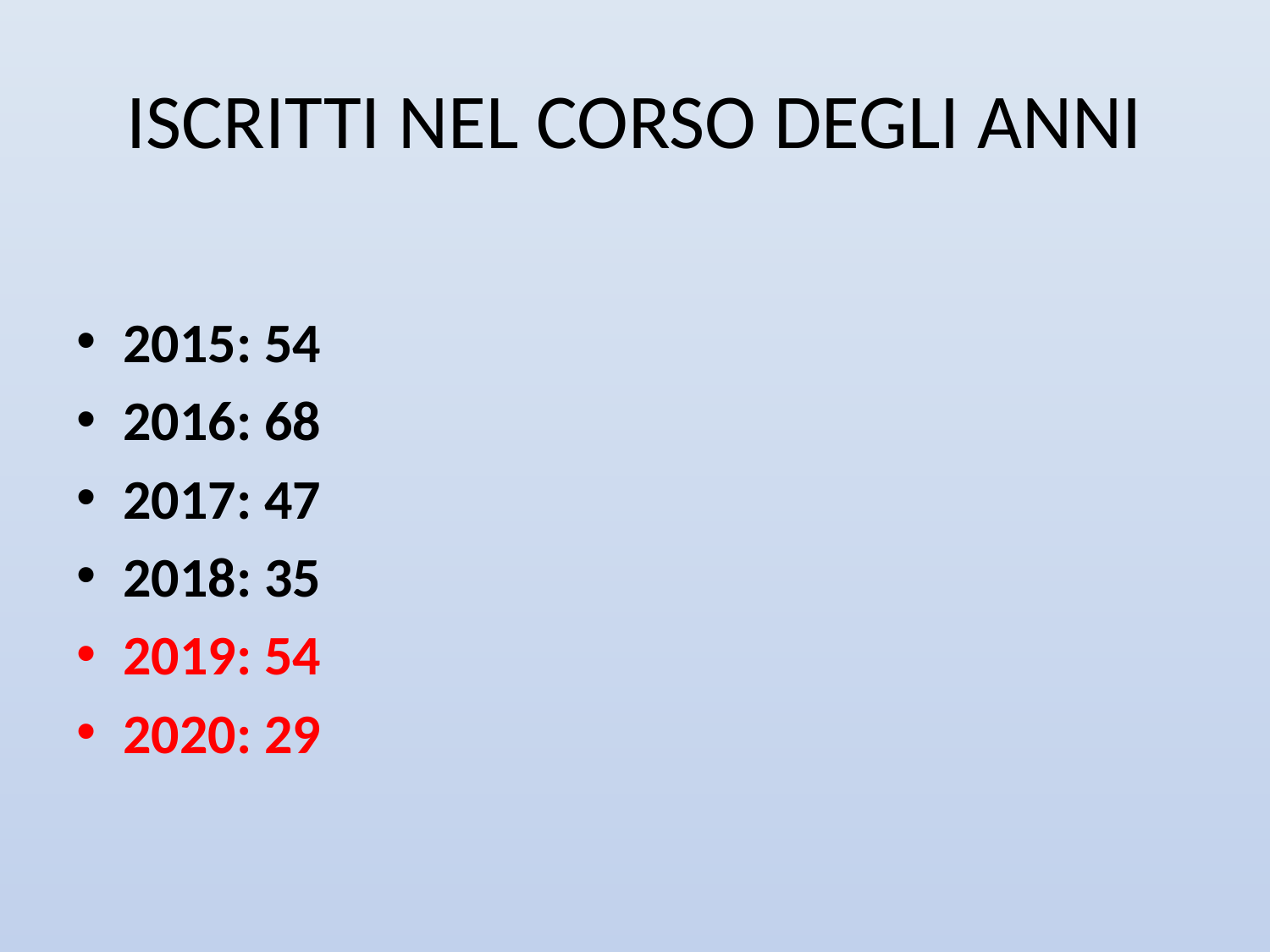

# ISCRITTI NEL CORSO DEGLI ANNI

2015: 54
2016: 68
2017: 47
2018: 35
2019: 54
2020: 29